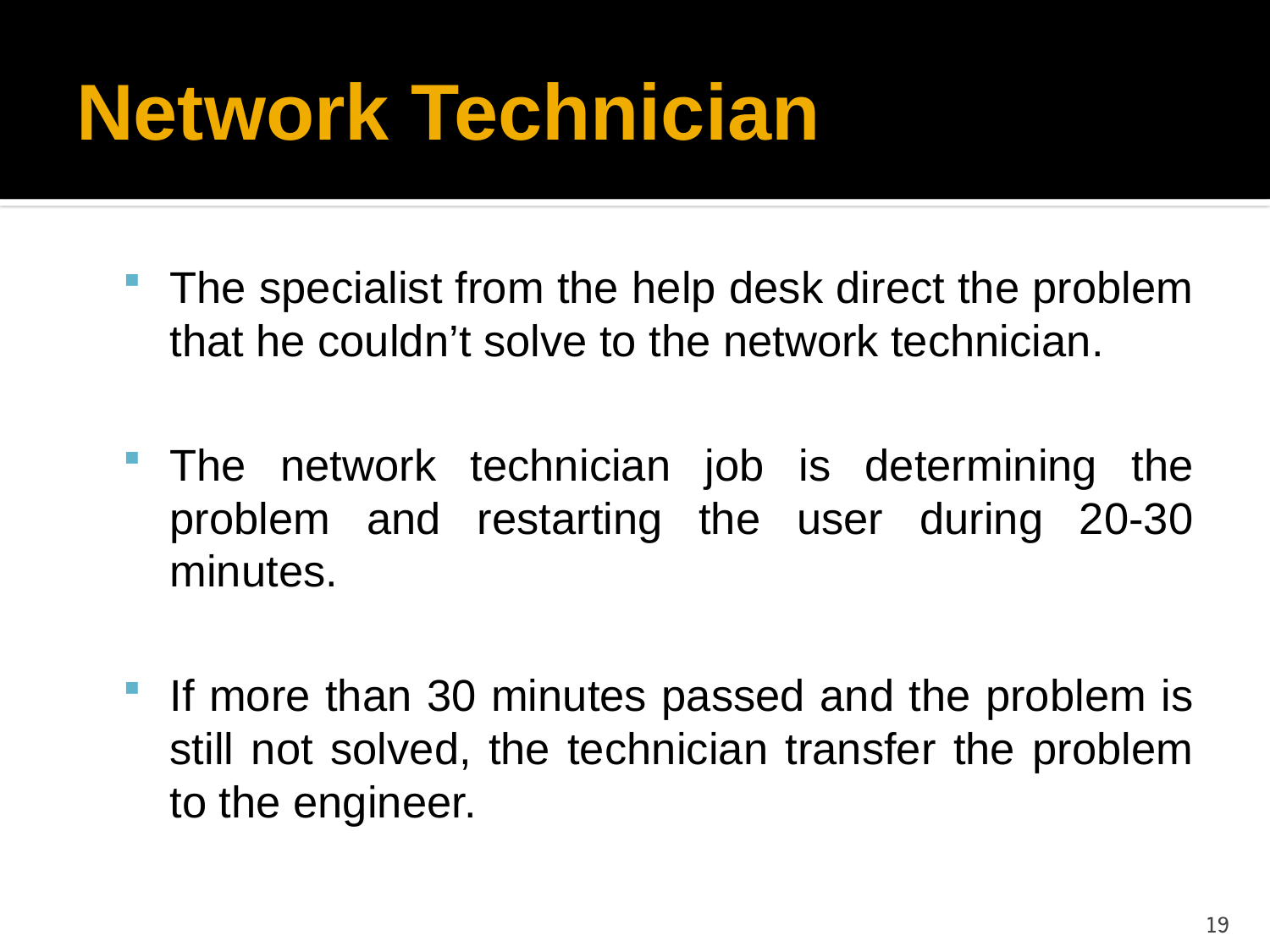

# Network Technician
The specialist from the help desk direct the problem that he couldn’t solve to the network technician.

The network technician job is determining the problem and restarting the user during 20-30 minutes.

If more than 30 minutes passed and the problem is still not solved, the technician transfer the problem to the engineer.
19